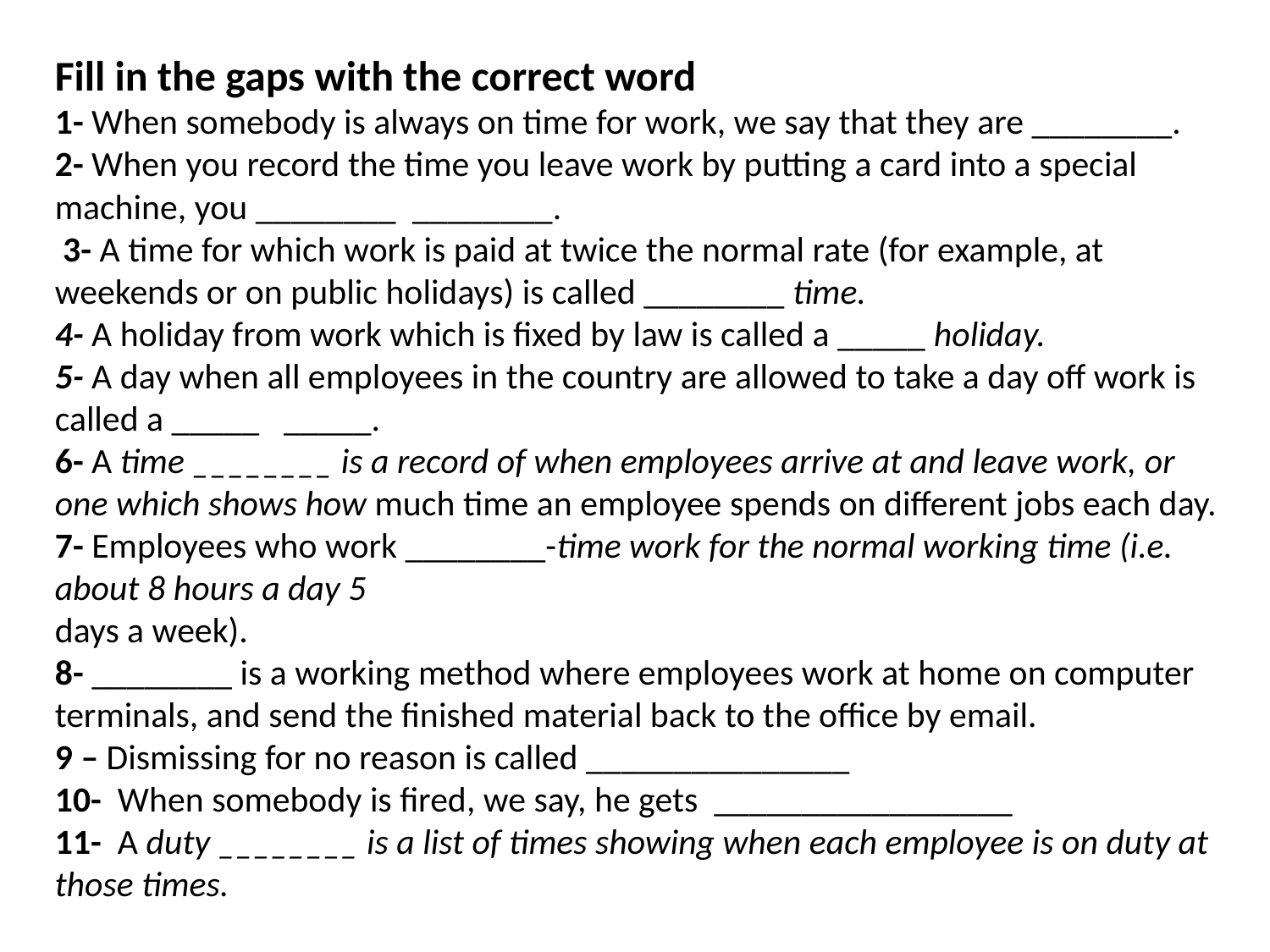

Fill in the gaps with the correct word
1- When somebody is always on time for work, we say that they are ________.
2- When you record the time you leave work by putting a card into a special machine, you ________  ________.
 3- A time for which work is paid at twice the normal rate (for example, at weekends or on public holidays) is called ________ time.
4- A holiday from work which is fixed by law is called a _____ holiday.
5- A day when all employees in the country are allowed to take a day off work is called a _____   _____.
6- A time ________ is a record of when employees arrive at and leave work, or one which shows how much time an employee spends on different jobs each day.
7- Employees who work ________-time work for the normal working time (i.e. about 8 hours a day 5
days a week).
8- ________ is a working method where employees work at home on computer terminals, and send the finished material back to the office by email.
9 – Dismissing for no reason is called _______________
10-  When somebody is fired, we say, he gets  _________________
11-  A duty ________ is a list of times showing when each employee is on duty at those times.